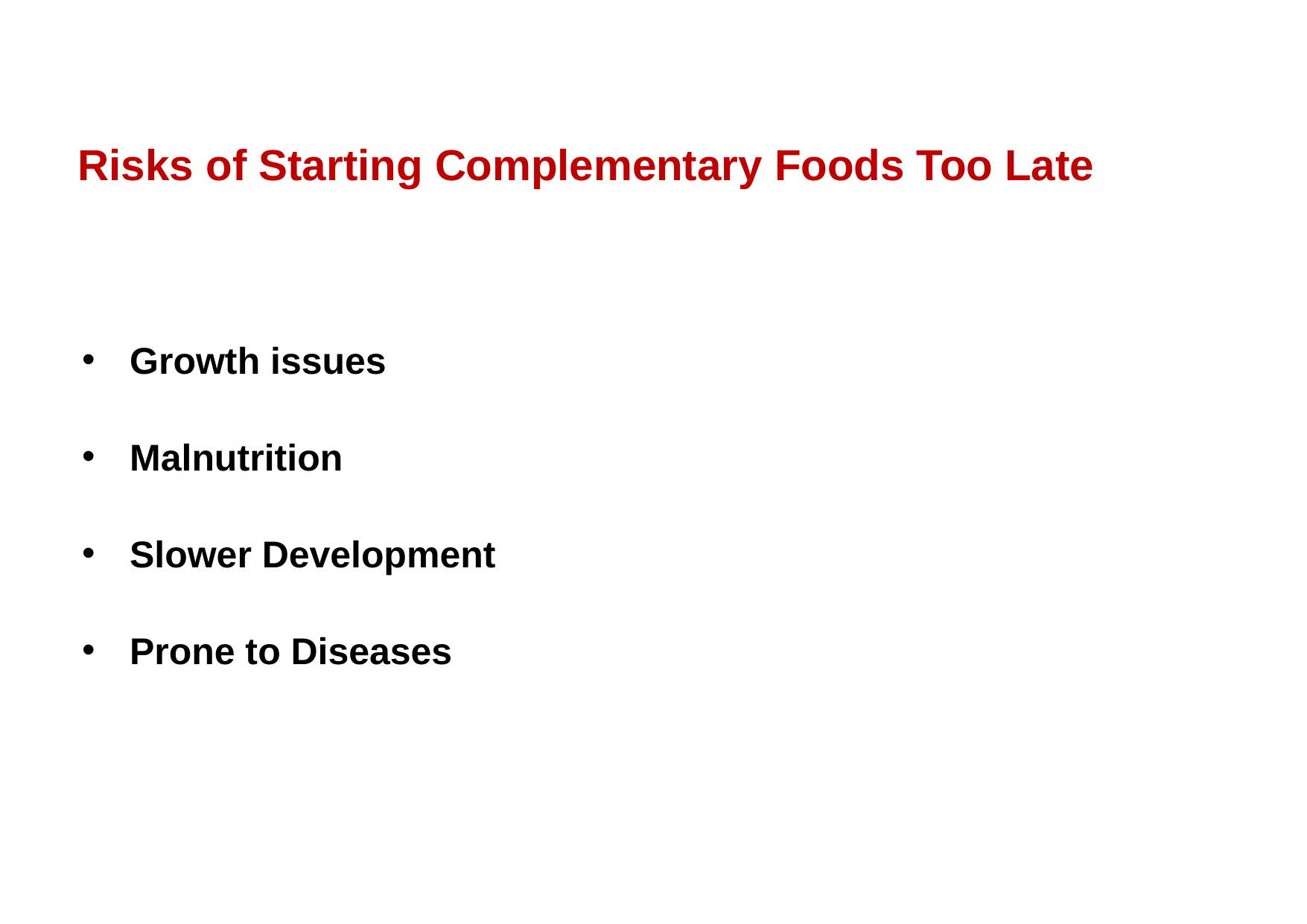

# Risks of Starting Complementary Foods Too Late
Growth issues
Malnutrition
Slower Development
Prone to Diseases